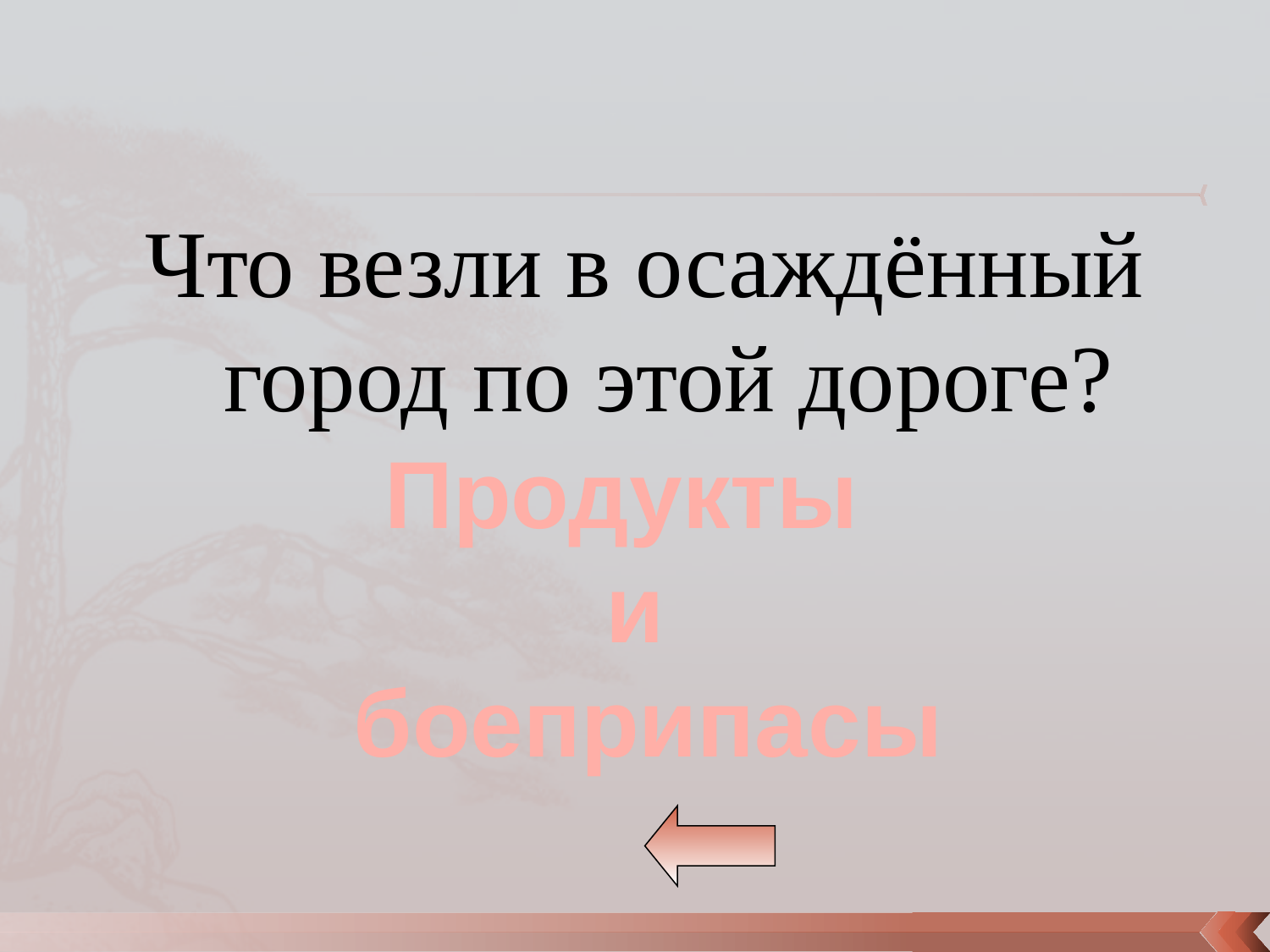

Что везли в осаждённый город по этой дороге?
Продукты
и
 боеприпасы